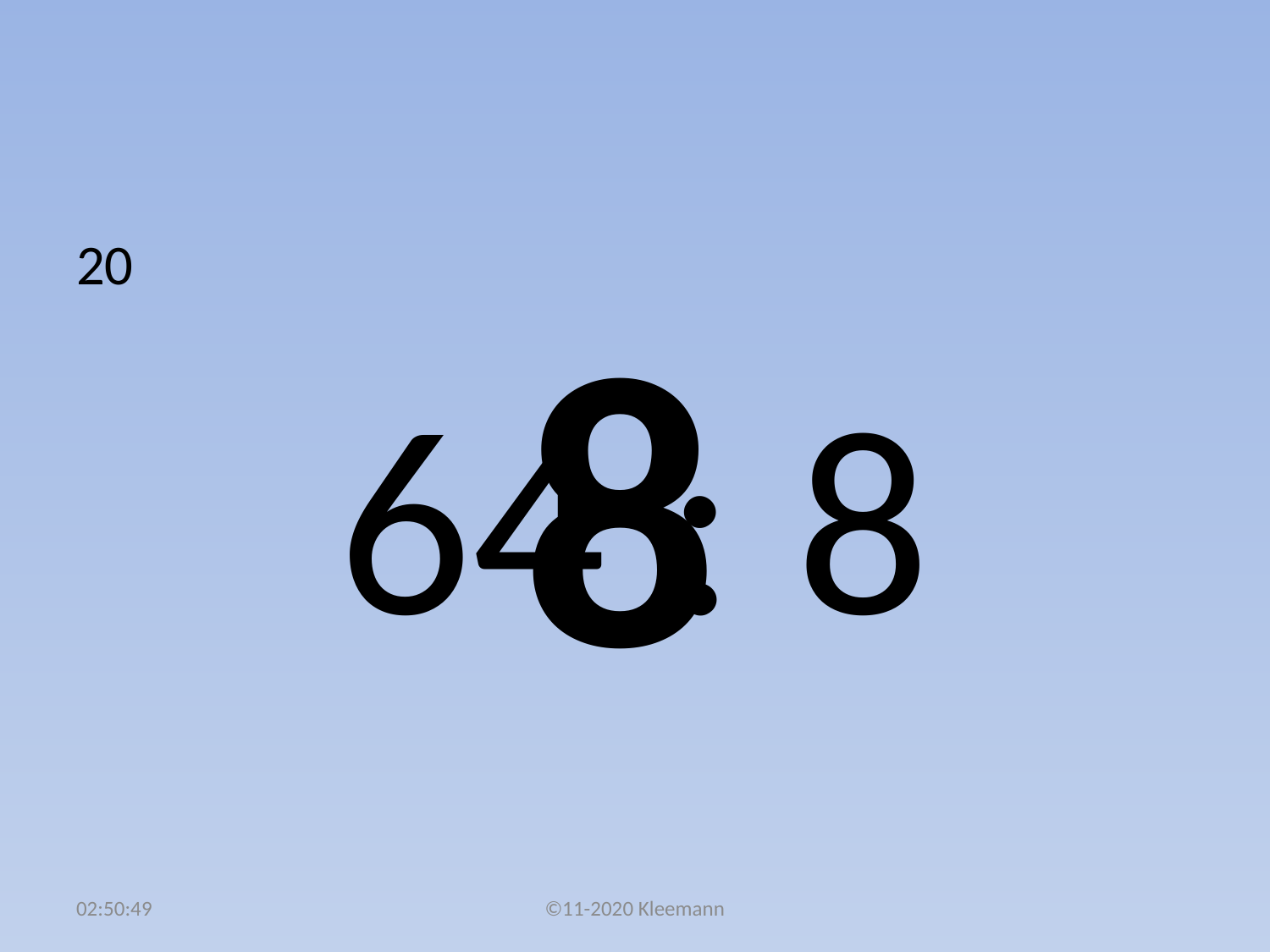

#
20
64 : 8
8
02:50:49
©11-2020 Kleemann